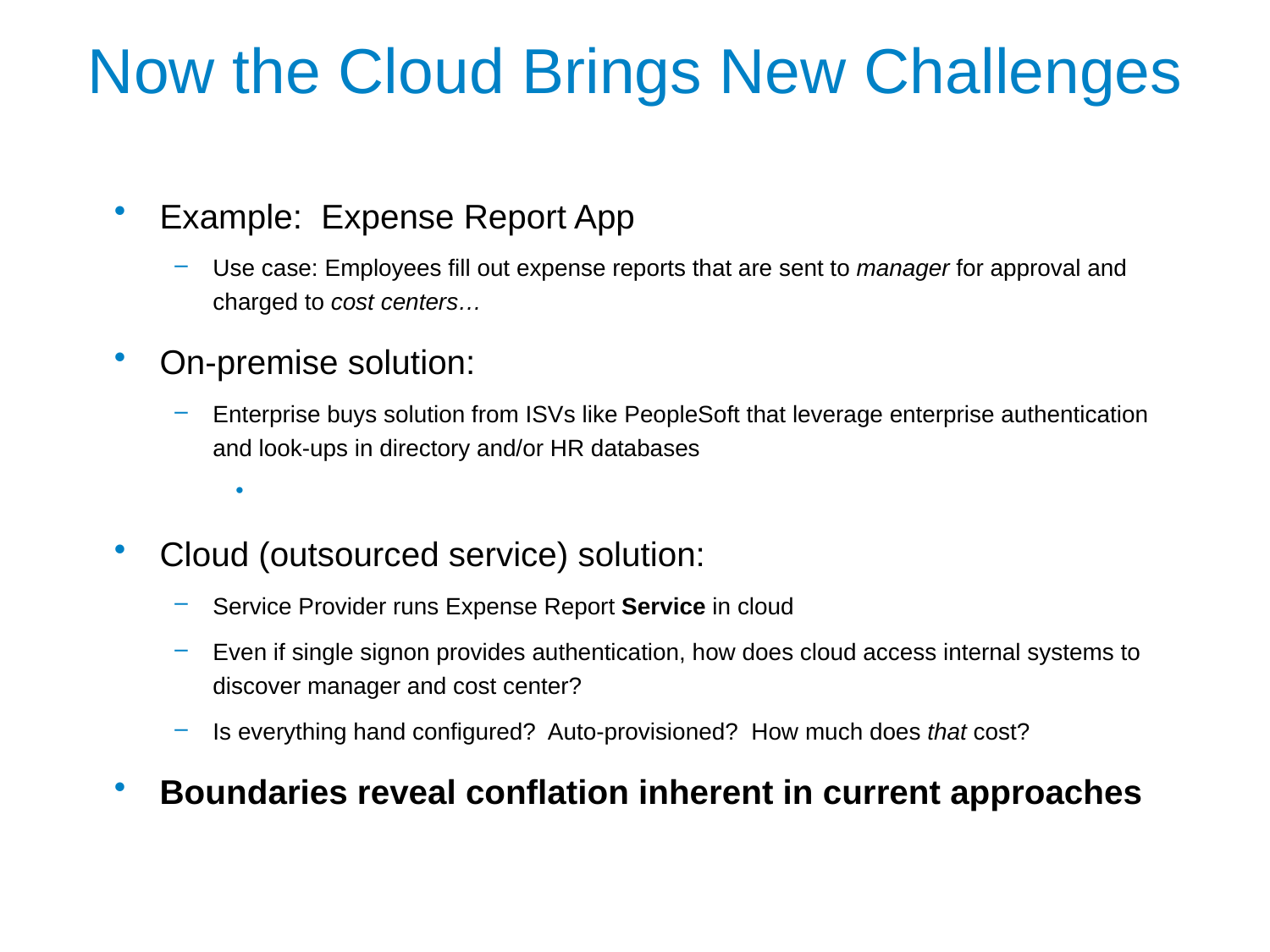

# Now the Cloud Brings New Challenges
Example:  Expense Report App
Use case: Employees fill out expense reports that are sent to manager for approval and charged to cost centers…
On-premise solution:
Enterprise buys solution from ISVs like PeopleSoft that leverage enterprise authentication and look-ups in directory and/or HR databases

Cloud (outsourced service) solution:
Service Provider runs Expense Report Service in cloud
Even if single signon provides authentication, how does cloud access internal systems to discover manager and cost center?
Is everything hand configured?  Auto-provisioned?  How much does that cost?
Boundaries reveal conflation inherent in current approaches